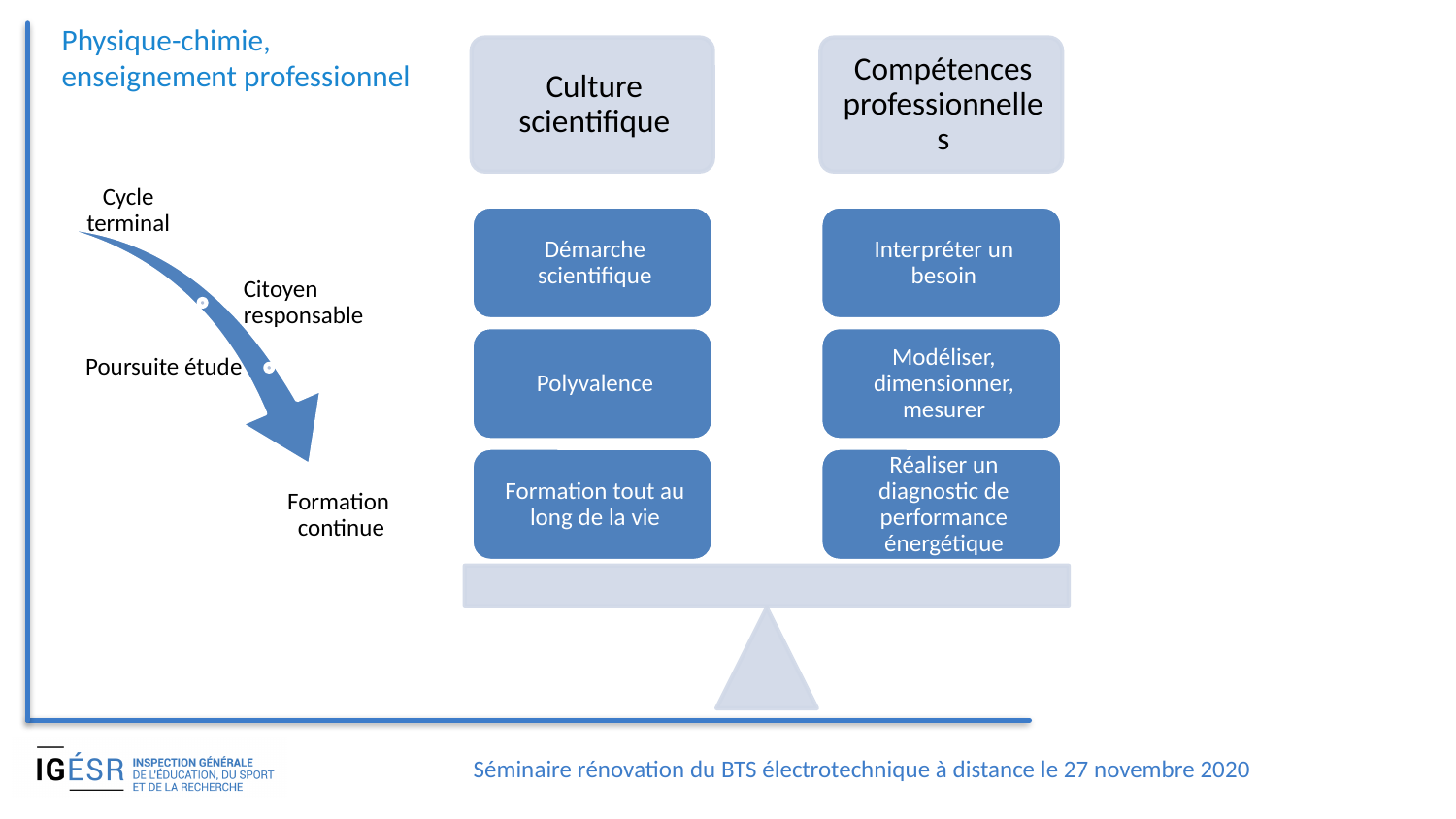

Cycle terminal
Citoyen responsable
Poursuite étude
Formation  continue
# Physique-chimie, enseignement professionnel
Culture scientifique
Compétences professionnelles
Réaliser un diagnostic de performance énergétique
Modéliser, dimensionner, mesurer
Interpréter un besoin
Formation tout au long de la vie
Polyvalence
Démarche scientifique